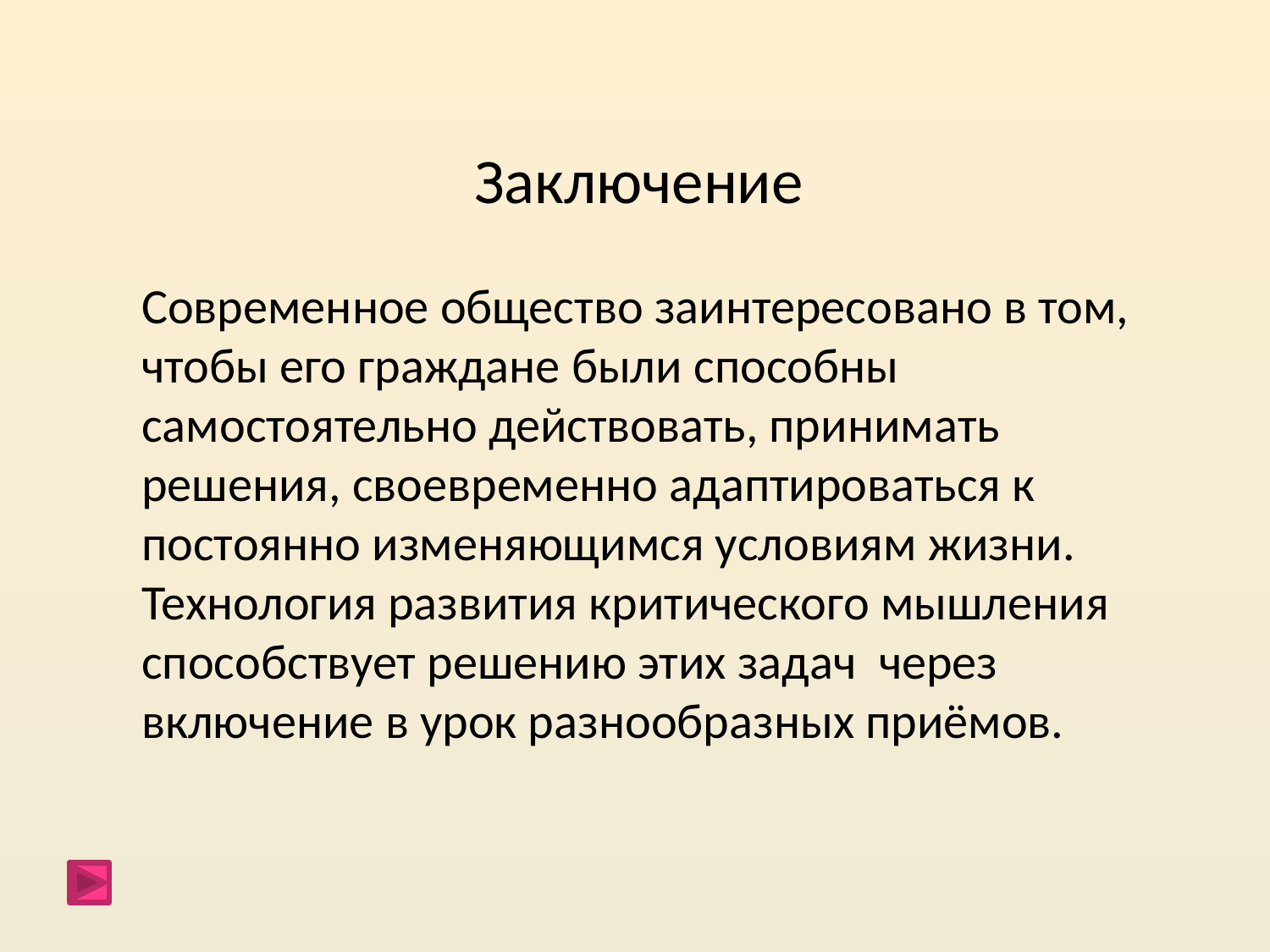

# Заключение
Современное общество заинтересовано в том, чтобы его граждане были способны самостоятельно действовать, принимать решения, своевременно адаптироваться к постоянно изменяющимся условиям жизни. Технология развития критического мышления способствует решению этих задач  через включение в урок разнообразных приёмов.